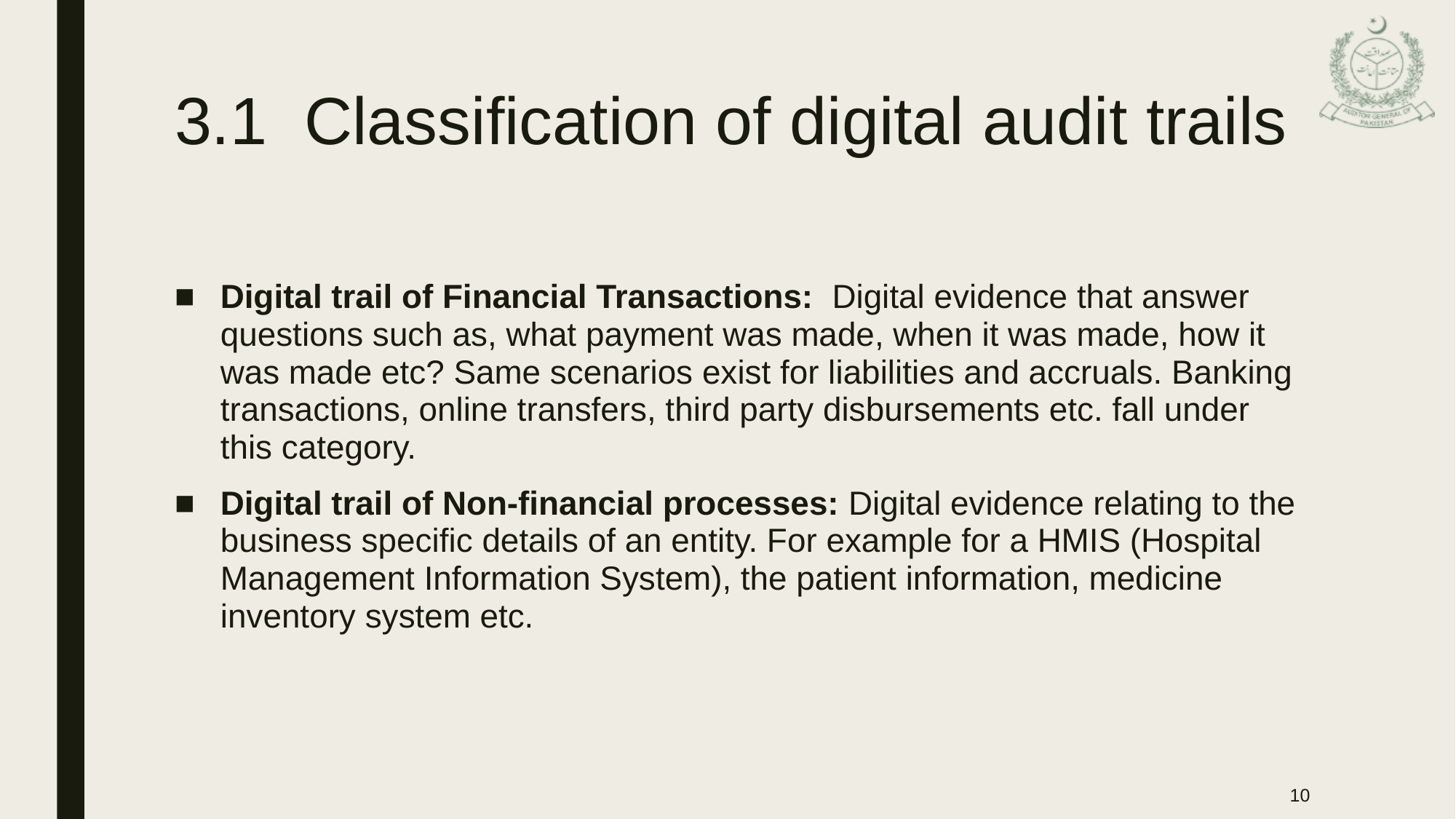

# 3.1  Classification of digital audit trails
Digital trail of Financial Transactions:  Digital evidence that answer questions such as, what payment was made, when it was made, how it was made etc? Same scenarios exist for liabilities and accruals. Banking transactions, online transfers, third party disbursements etc. fall under this category.
Digital trail of Non-financial processes: Digital evidence relating to the business specific details of an entity. For example for a HMIS (Hospital Management Information System), the patient information, medicine inventory system etc.
10